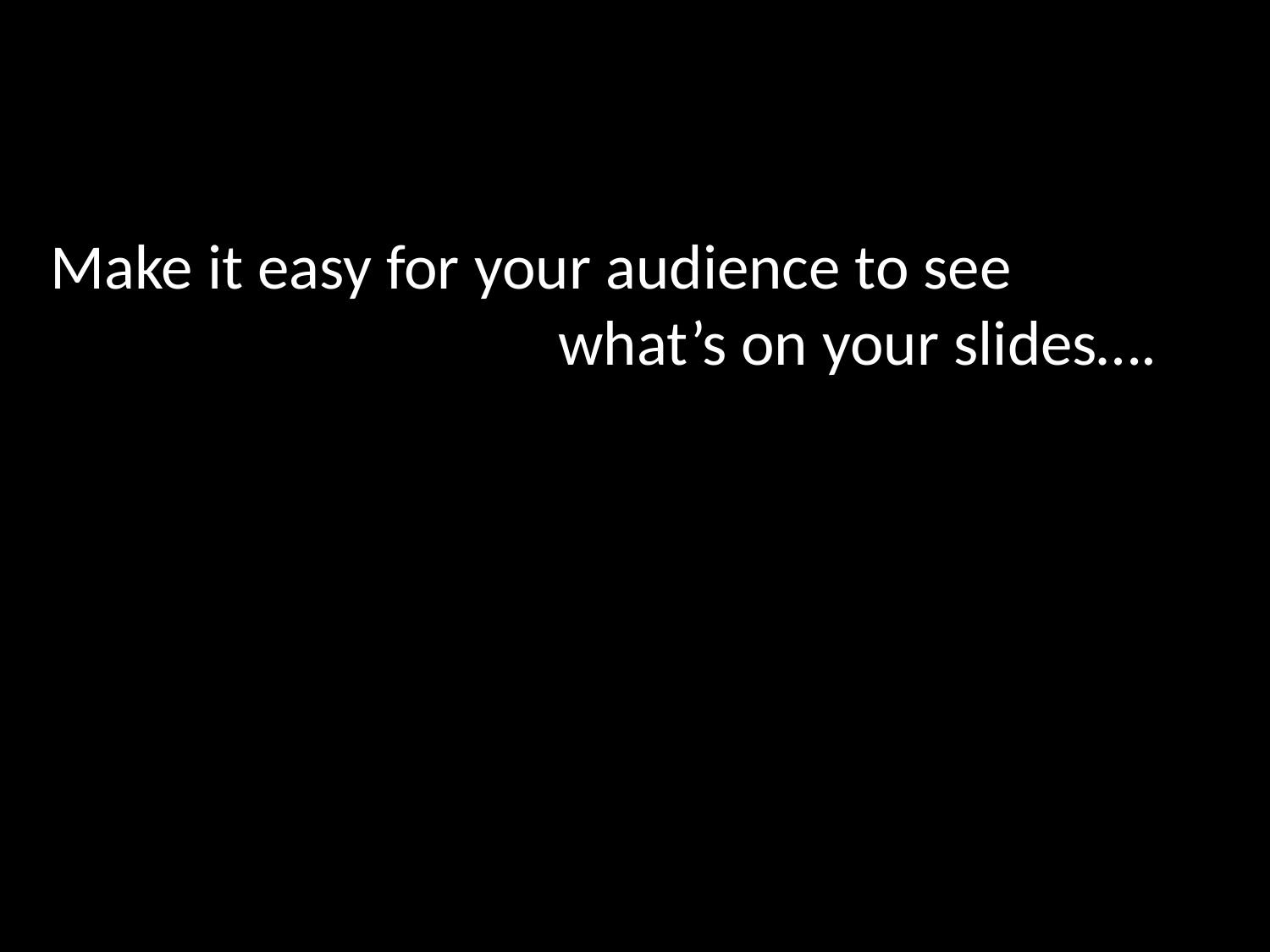

Make it easy for your audience to see
 				what’s on your slides….